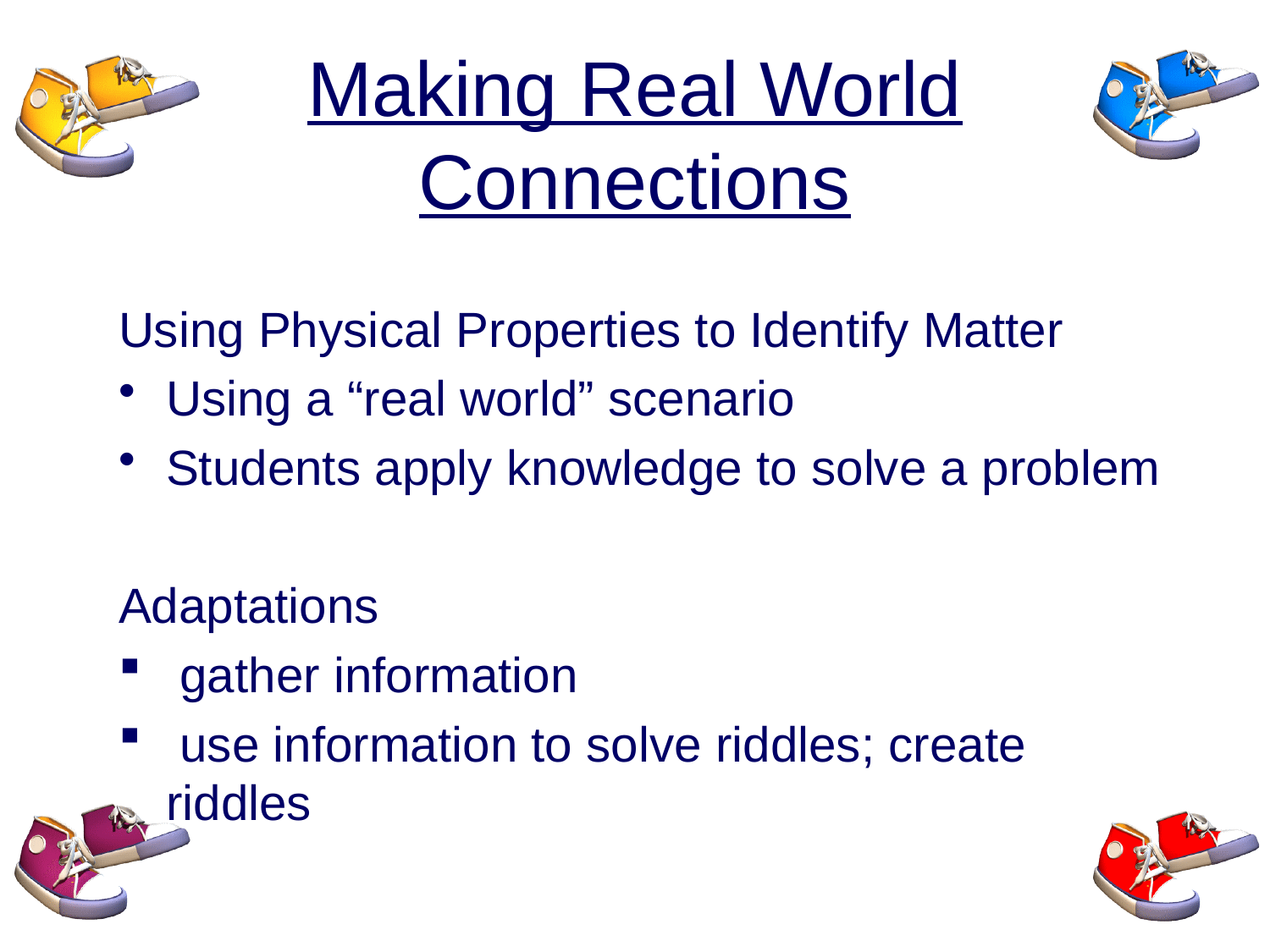

# Making Real World Connections

Using Physical Properties to Identify Matter
Using a “real world” scenario
Students apply knowledge to solve a problem

Adaptations
 gather information
 use information to solve riddles; create 	riddles